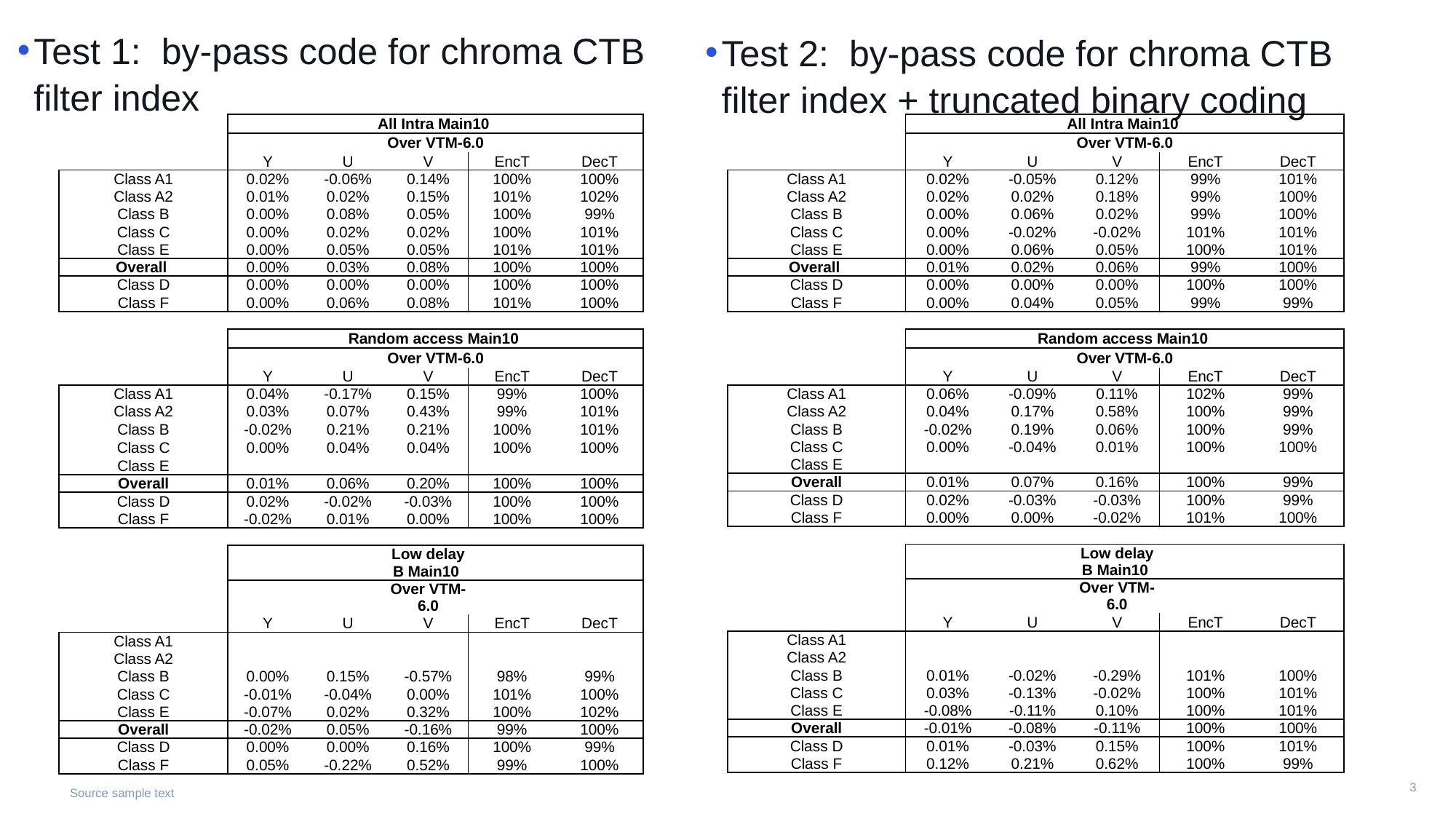

Test 1:  by-pass code for chroma CTB filter index
Test 2:  by-pass code for chroma CTB filter index + truncated binary coding
|  | All Intra Main10 |  |  |  |  |
| --- | --- | --- | --- | --- | --- |
|  | Over VTM-6.0 |  |  |  |  |
|  | Y | U | V | EncT | DecT |
| Class A1 | 0.02% | -0.06% | 0.14% | 100% | 100% |
| Class A2 | 0.01% | 0.02% | 0.15% | 101% | 102% |
| Class B | 0.00% | 0.08% | 0.05% | 100% | 99% |
| Class C | 0.00% | 0.02% | 0.02% | 100% | 101% |
| Class E | 0.00% | 0.05% | 0.05% | 101% | 101% |
| Overall | 0.00% | 0.03% | 0.08% | 100% | 100% |
| Class D | 0.00% | 0.00% | 0.00% | 100% | 100% |
| Class F | 0.00% | 0.06% | 0.08% | 101% | 100% |
|  |  |  |  |  |  |
|  | Random access Main10 |  |  |  |  |
|  | Over VTM-6.0 |  |  |  |  |
|  | Y | U | V | EncT | DecT |
| Class A1 | 0.04% | -0.17% | 0.15% | 99% | 100% |
| Class A2 | 0.03% | 0.07% | 0.43% | 99% | 101% |
| Class B | -0.02% | 0.21% | 0.21% | 100% | 101% |
| Class C | 0.00% | 0.04% | 0.04% | 100% | 100% |
| Class E |  |  |  |  |  |
| Overall | 0.01% | 0.06% | 0.20% | 100% | 100% |
| Class D | 0.02% | -0.02% | -0.03% | 100% | 100% |
| Class F | -0.02% | 0.01% | 0.00% | 100% | 100% |
|  |  |  |  |  |  |
|  |  |  | Low delay B Main10 |  |  |
|  |  |  | Over VTM-6.0 |  |  |
|  | Y | U | V | EncT | DecT |
| Class A1 |  |  |  |  |  |
| Class A2 |  |  |  |  |  |
| Class B | 0.00% | 0.15% | -0.57% | 98% | 99% |
| Class C | -0.01% | -0.04% | 0.00% | 101% | 100% |
| Class E | -0.07% | 0.02% | 0.32% | 100% | 102% |
| Overall | -0.02% | 0.05% | -0.16% | 99% | 100% |
| Class D | 0.00% | 0.00% | 0.16% | 100% | 99% |
| Class F | 0.05% | -0.22% | 0.52% | 99% | 100% |
|  | All Intra Main10 |  |  |  |  |
| --- | --- | --- | --- | --- | --- |
|  | Over VTM-6.0 |  |  |  |  |
|  | Y | U | V | EncT | DecT |
| Class A1 | 0.02% | -0.05% | 0.12% | 99% | 101% |
| Class A2 | 0.02% | 0.02% | 0.18% | 99% | 100% |
| Class B | 0.00% | 0.06% | 0.02% | 99% | 100% |
| Class C | 0.00% | -0.02% | -0.02% | 101% | 101% |
| Class E | 0.00% | 0.06% | 0.05% | 100% | 101% |
| Overall | 0.01% | 0.02% | 0.06% | 99% | 100% |
| Class D | 0.00% | 0.00% | 0.00% | 100% | 100% |
| Class F | 0.00% | 0.04% | 0.05% | 99% | 99% |
|  |  |  |  |  |  |
|  | Random access Main10 |  |  |  |  |
|  | Over VTM-6.0 |  |  |  |  |
|  | Y | U | V | EncT | DecT |
| Class A1 | 0.06% | -0.09% | 0.11% | 102% | 99% |
| Class A2 | 0.04% | 0.17% | 0.58% | 100% | 99% |
| Class B | -0.02% | 0.19% | 0.06% | 100% | 99% |
| Class C | 0.00% | -0.04% | 0.01% | 100% | 100% |
| Class E |  |  |  |  |  |
| Overall | 0.01% | 0.07% | 0.16% | 100% | 99% |
| Class D | 0.02% | -0.03% | -0.03% | 100% | 99% |
| Class F | 0.00% | 0.00% | -0.02% | 101% | 100% |
|  |  |  |  |  |  |
|  |  |  | Low delay B Main10 |  |  |
|  |  |  | Over VTM-6.0 |  |  |
|  | Y | U | V | EncT | DecT |
| Class A1 |  |  |  |  |  |
| Class A2 |  |  |  |  |  |
| Class B | 0.01% | -0.02% | -0.29% | 101% | 100% |
| Class C | 0.03% | -0.13% | -0.02% | 100% | 101% |
| Class E | -0.08% | -0.11% | 0.10% | 100% | 101% |
| Overall | -0.01% | -0.08% | -0.11% | 100% | 100% |
| Class D | 0.01% | -0.03% | 0.15% | 100% | 101% |
| Class F | 0.12% | 0.21% | 0.62% | 100% | 99% |
Source sample text